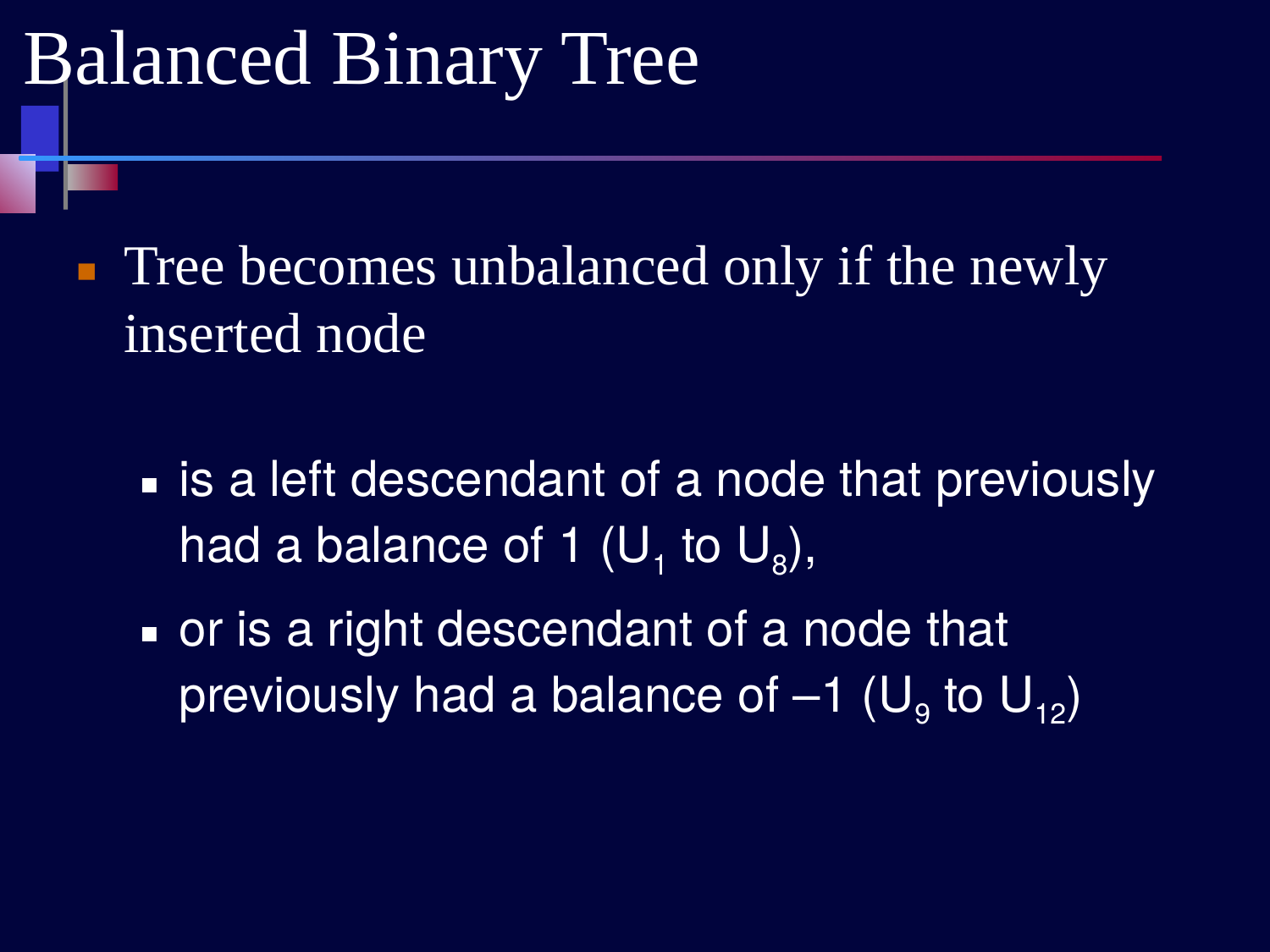

# Balanced Binary Tree
Tree becomes unbalanced only if the newly inserted node
is a left descendant of a node that previously had a balance of 1 (U1 to U8),
or is a right descendant of a node that previously had a balance of –1 (U9 to U12)